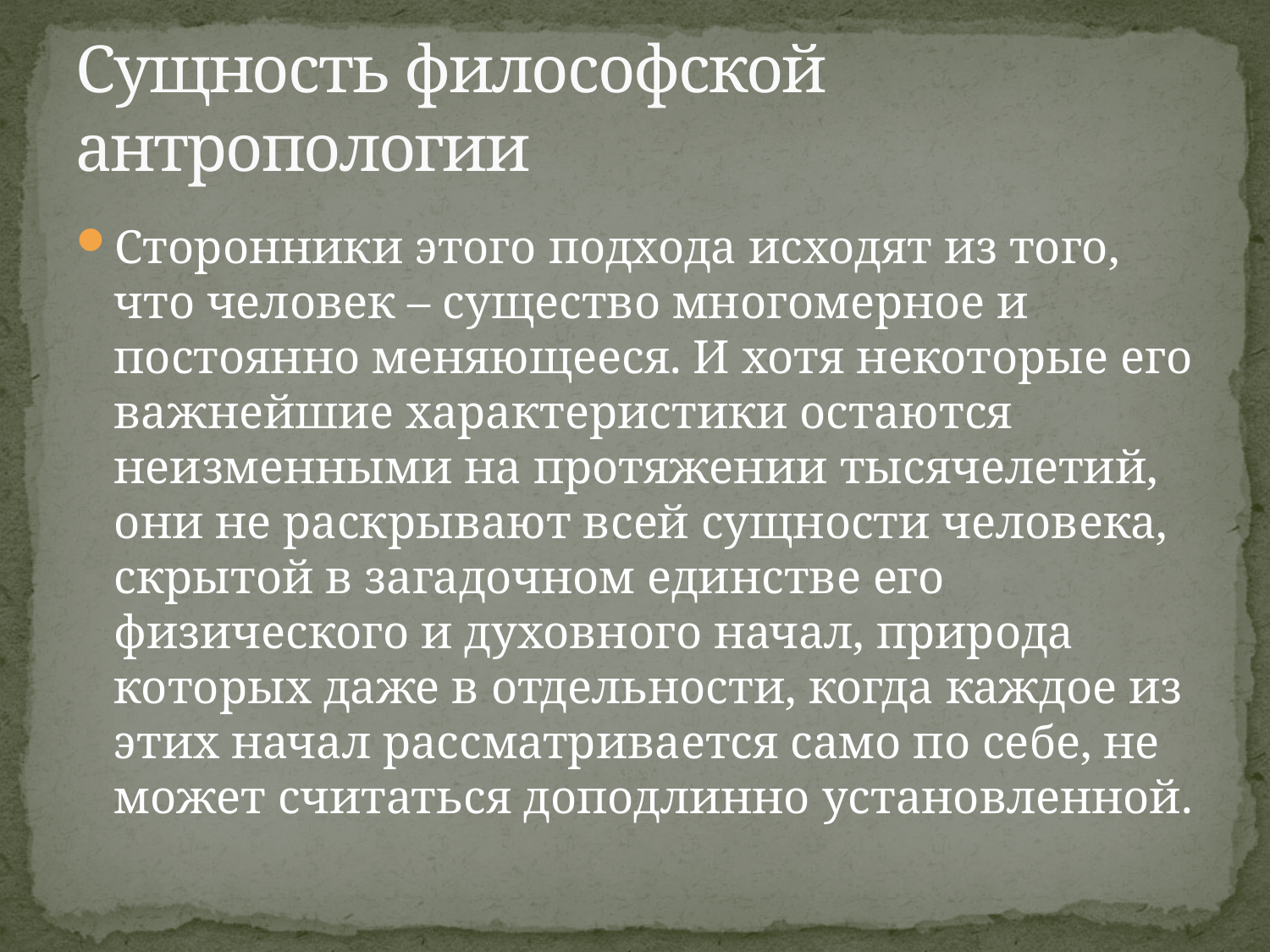

# Сущность философской антропологии
Сторонники этого подхода исходят из того, что человек – существо многомерное и постоянно меняющееся. И хотя некоторые его важнейшие характеристики остаются неизменными на протяжении тысячелетий, они не раскрывают всей сущности человека, скрытой в загадочном единстве его физического и духовного начал, природа которых даже в отдельности, когда каждое из этих начал рассматривается само по себе, не может считаться доподлинно установленной.